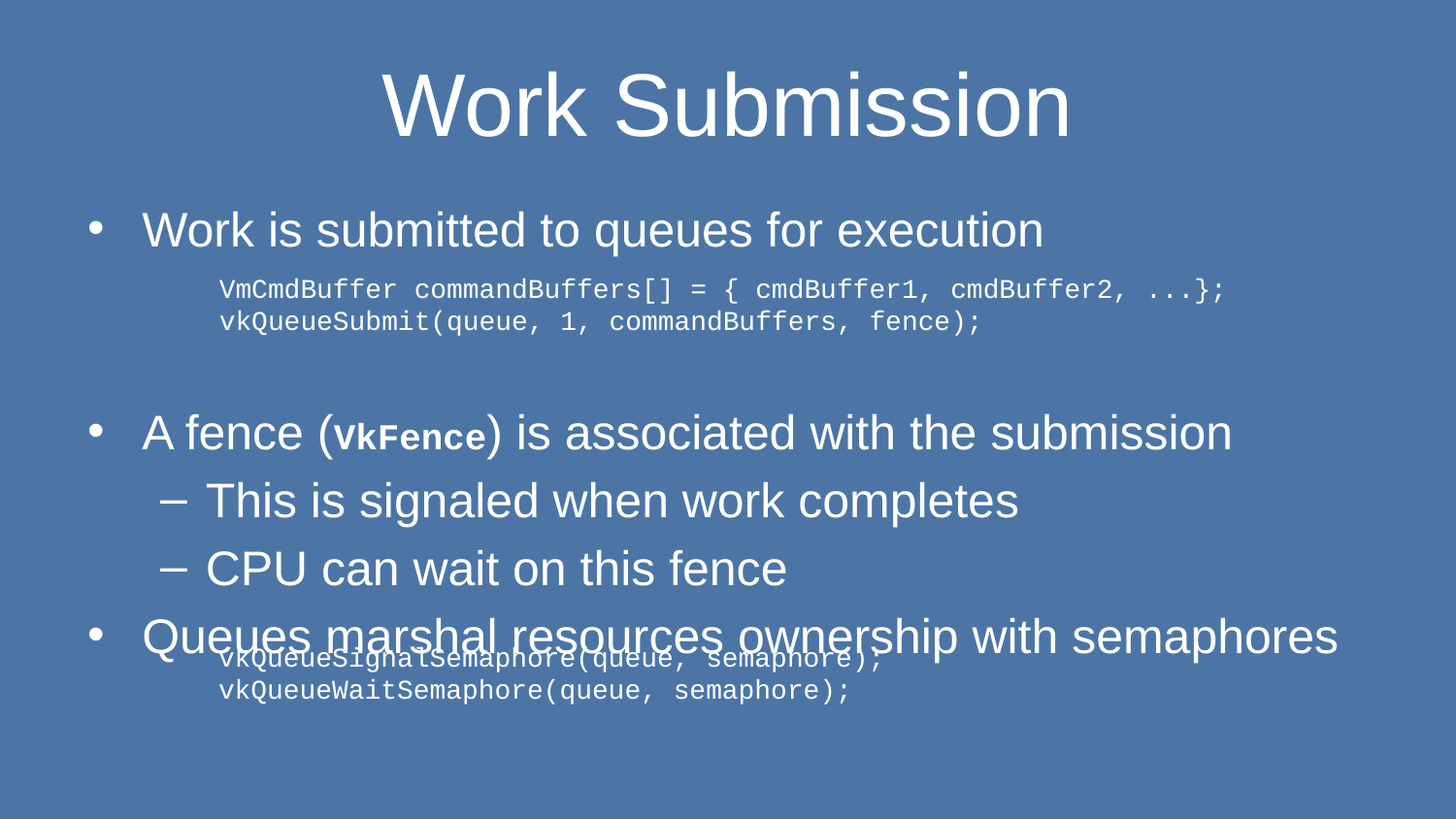

# Work Submission
Work is submitted to queues for execution

A fence (VkFence) is associated with the submission
This is signaled when work completes
CPU can wait on this fence
Queues marshal resources ownership with semaphores

VmCmdBuffer commandBuffers[] = { cmdBuffer1, cmdBuffer2, ...};
vkQueueSubmit(queue, 1, commandBuffers, fence);
vkQueueSignalSemaphore(queue, semaphore);
vkQueueWaitSemaphore(queue, semaphore);